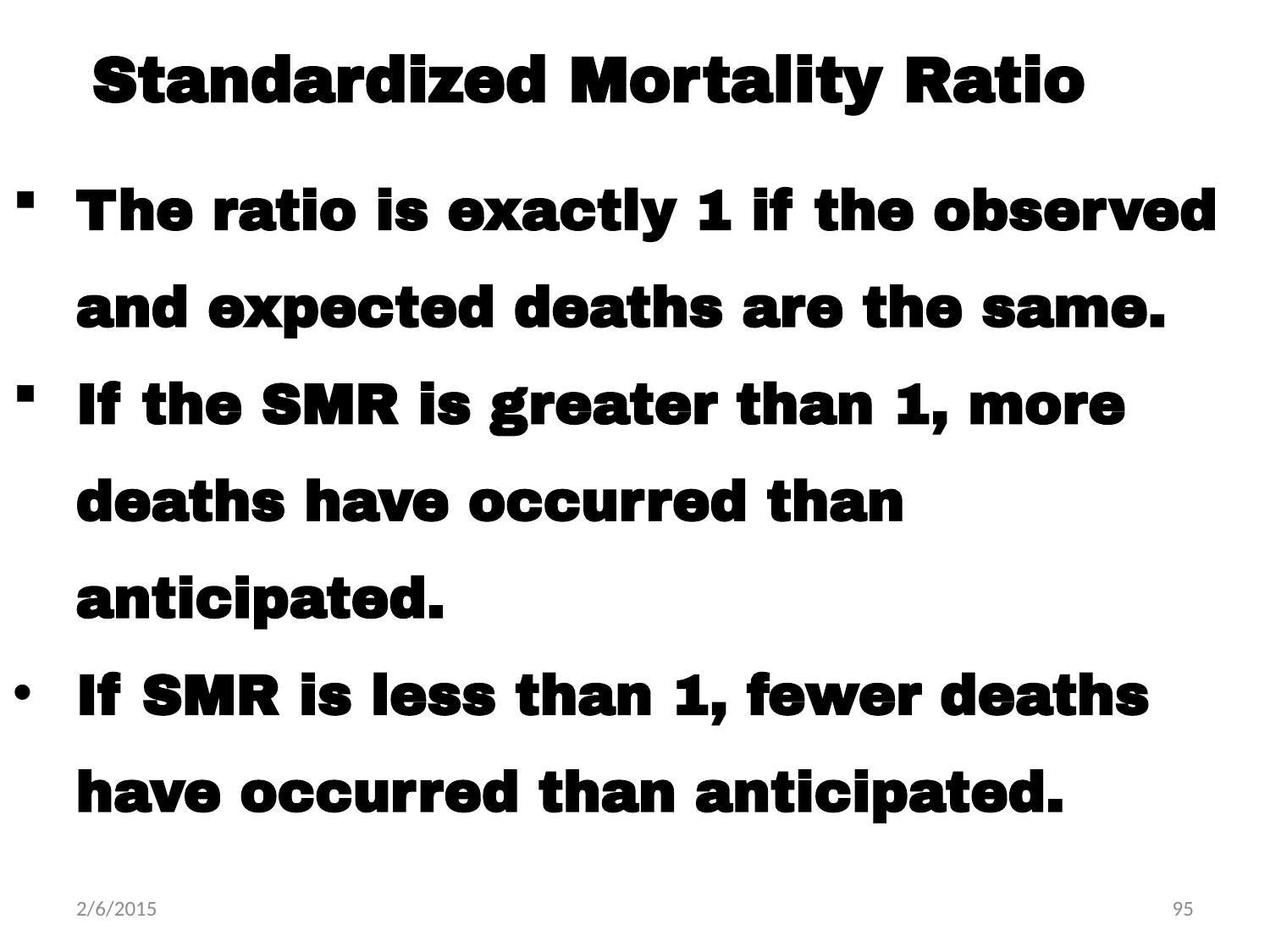

Standardized Mortality Ratio
The ratio is exactly 1 if the observed and expected deaths are the same.
If the SMR is greater than 1, more deaths have occurred than anticipated.
If SMR is less than 1, fewer deaths have occurred than anticipated.
2/6/2015
95